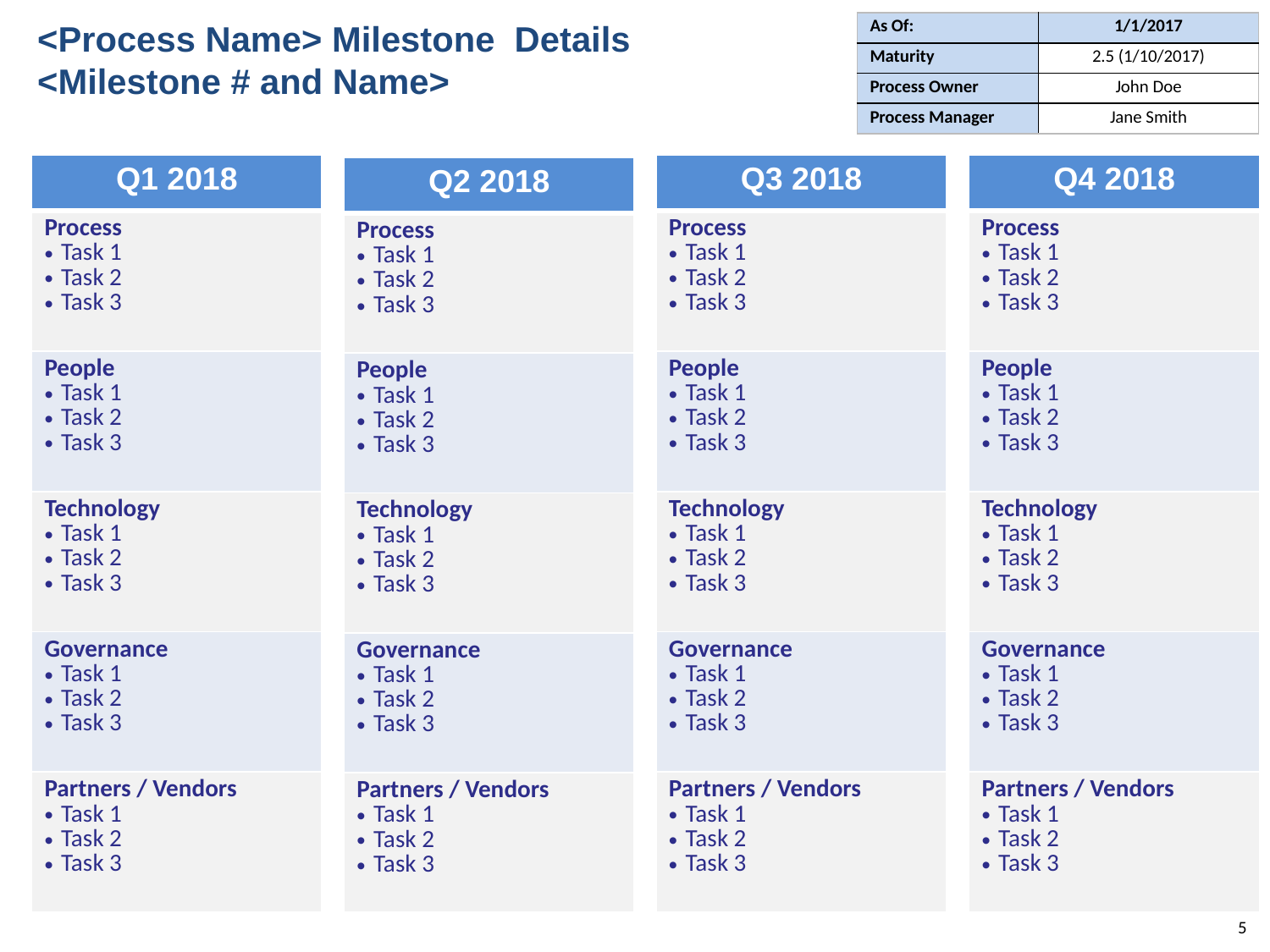

<Process Name> Milestone  Details
<Milestone # and Name>
| As Of: | 1/1/2017 |
| --- | --- |
| Maturity | 2.5 (1/10/2017) |
| Process Owner | John Doe |
| Process Manager | Jane Smith |
| Q4 2018 |
| --- |
| Process Task 1 Task 2 Task 3 |
| People Task 1 Task 2 Task 3 |
| Technology Task 1 Task 2 Task 3 |
| Governance Task 1 Task 2 Task 3 |
| Partners / Vendors Task 1 Task 2 Task 3 |
| Q1 2018 |
| --- |
| Process Task 1 Task 2 Task 3 |
| People Task 1 Task 2 Task 3 |
| Technology Task 1 Task 2 Task 3 |
| Governance Task 1 Task 2 Task 3 |
| Partners / Vendors Task 1 Task 2 Task 3 |
| Q3 2018 |
| --- |
| Process Task 1 Task 2 Task 3 |
| People Task 1 Task 2 Task 3 |
| Technology Task 1 Task 2 Task 3 |
| Governance Task 1 Task 2 Task 3 |
| Partners / Vendors Task 1 Task 2 Task 3 |
| Q2 2018 |
| --- |
| Process Task 1 Task 2 Task 3 |
| People Task 1 Task 2 Task 3 |
| Technology Task 1 Task 2 Task 3 |
| Governance Task 1 Task 2 Task 3 |
| Partners / Vendors Task 1 Task 2 Task 3 |
5